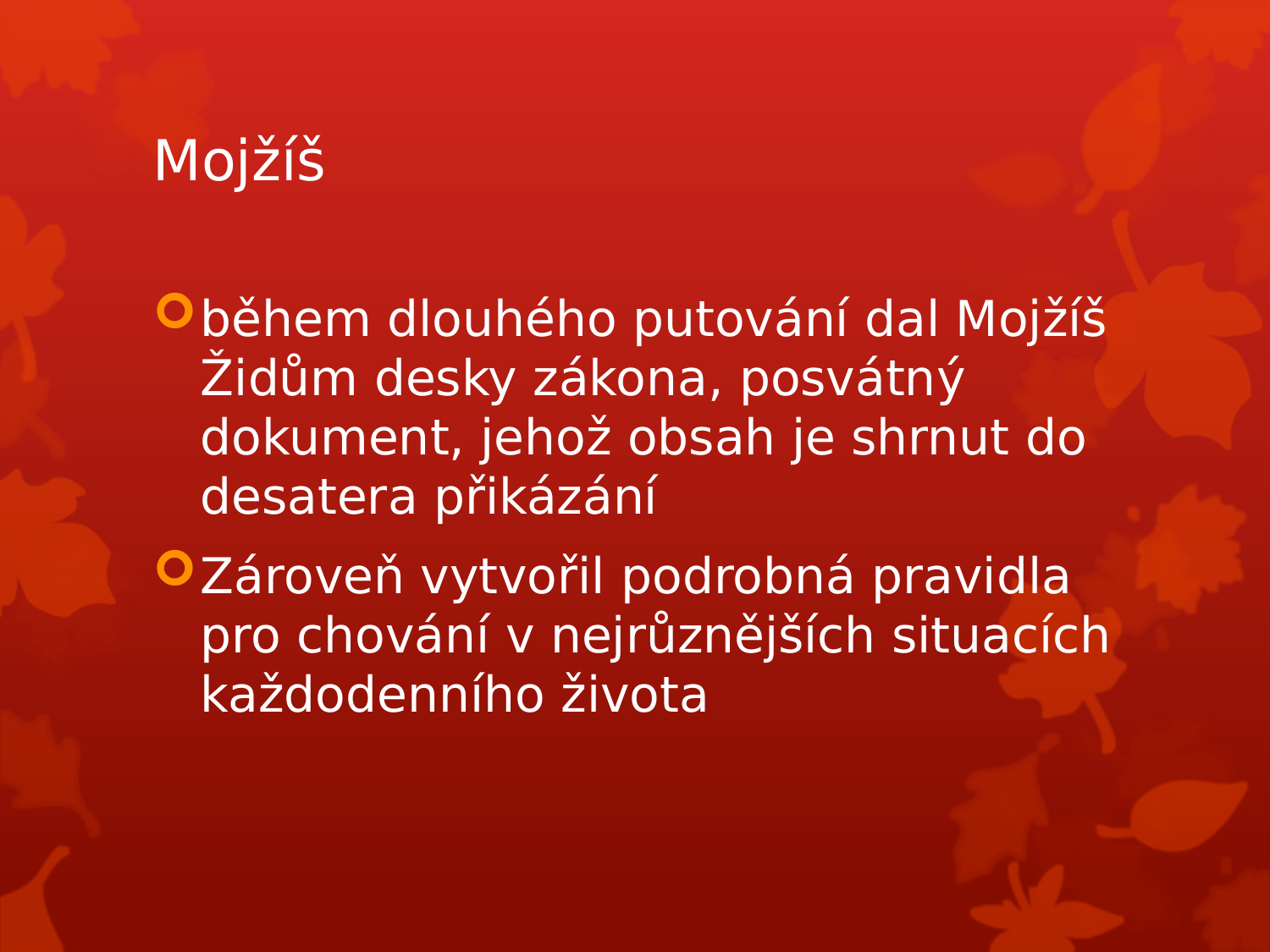

# Mojžíš
během dlouhého putování dal Mojžíš Židům desky zákona, posvátný dokument, jehož obsah je shrnut do desatera přikázání
Zároveň vytvořil podrobná pravidla pro chování v nejrůznějších situacích každodenního života